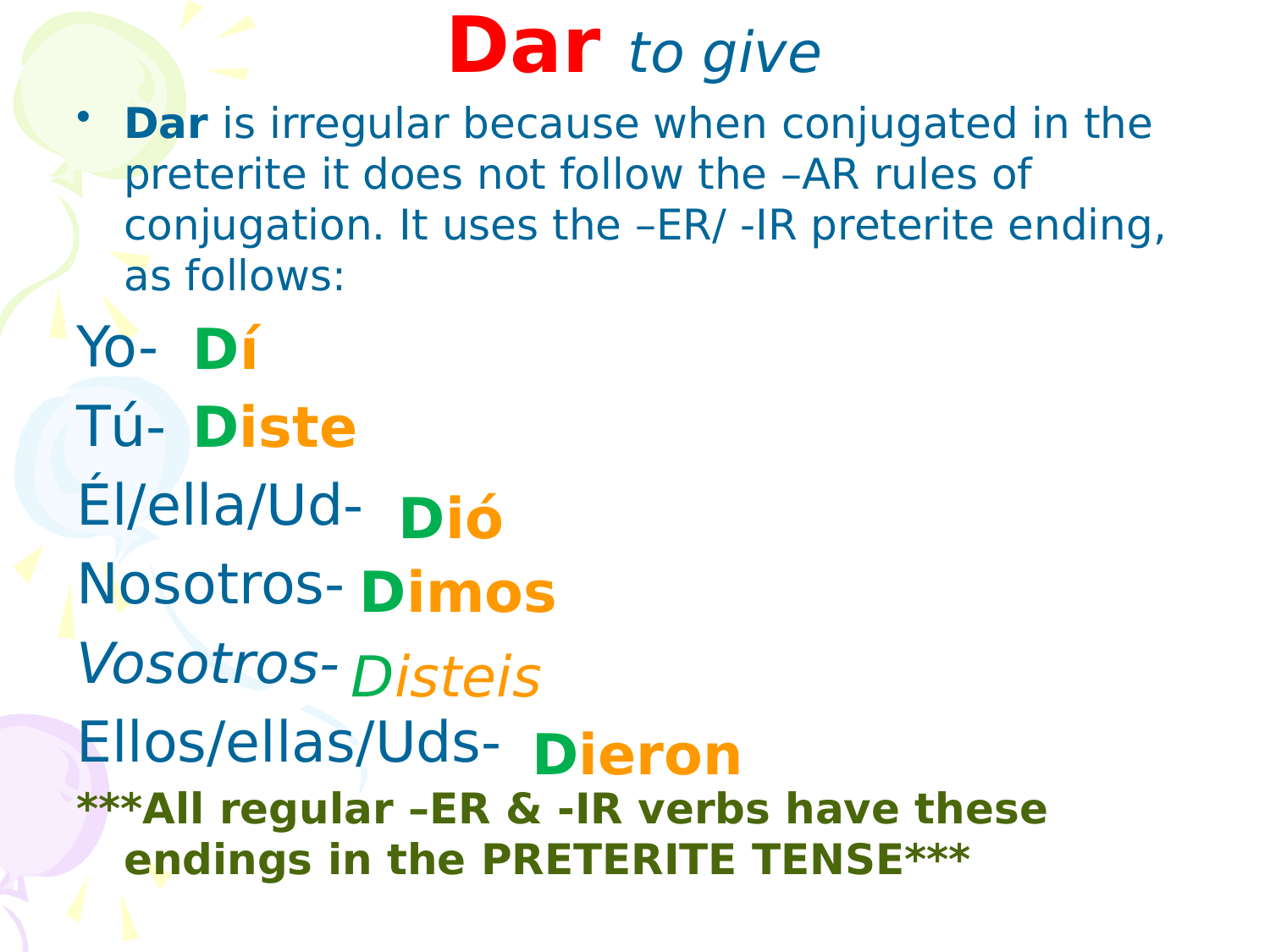

# Dar to give
Dar is irregular because when conjugated in the preterite it does not follow the –AR rules of conjugation. It uses the –ER/ -IR preterite ending, as follows:
Yo-
Tú-
Él/ella/Ud-
Nosotros-
Vosotros-
Ellos/ellas/Uds-
***All regular –ER & -IR verbs have these endings in the PRETERITE TENSE***

Dí
Diste
Dió
Dimos
Disteis
Dieron